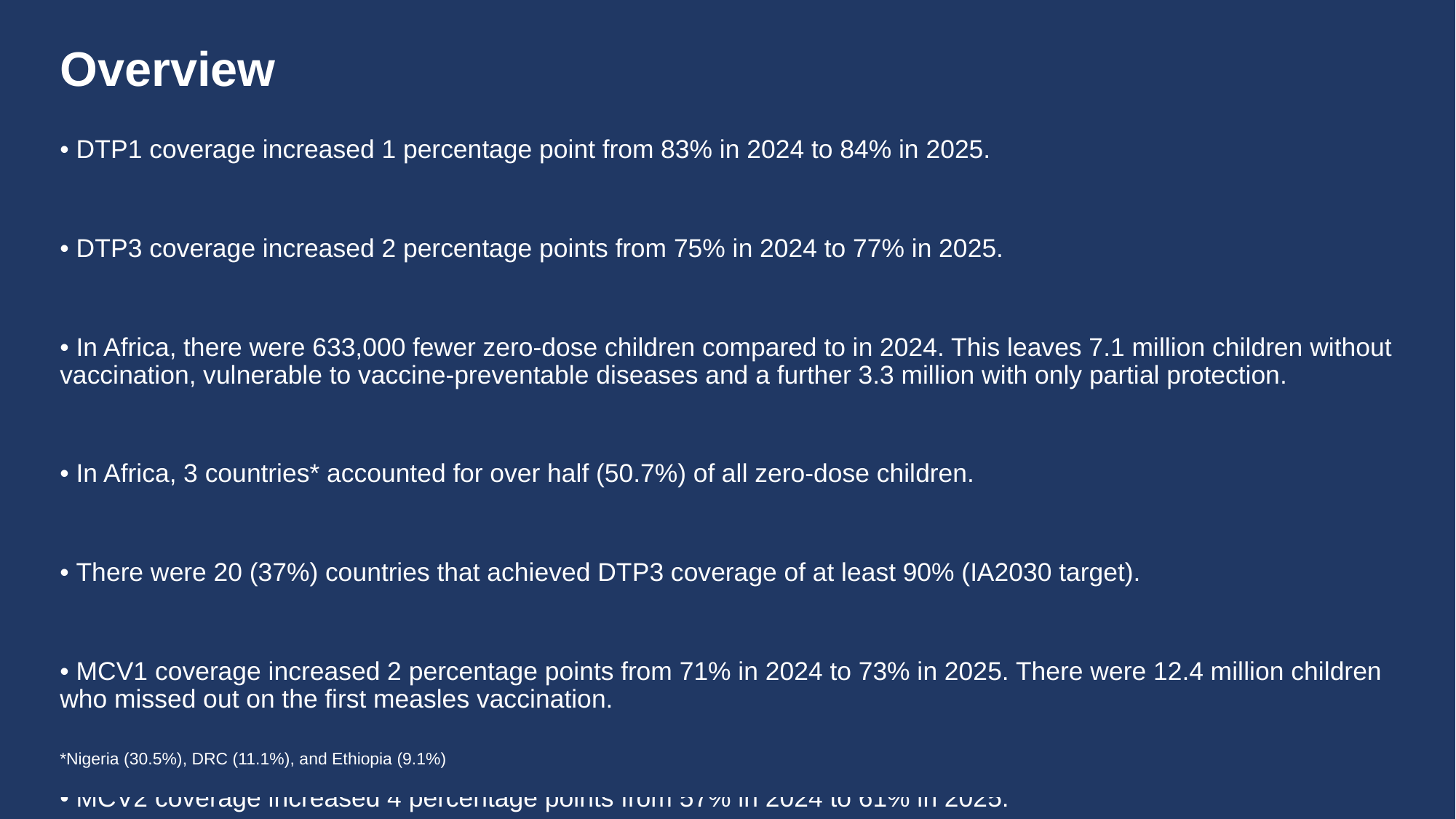

# Overview
• DTP1 coverage increased 1 percentage point from 83% in 2024 to 84% in 2025.

• DTP3 coverage increased 2 percentage points from 75% in 2024 to 77% in 2025.

• In Africa, there were 633,000 fewer zero-dose children compared to in 2024. This leaves 7.1 million children without vaccination, vulnerable to vaccine-preventable diseases and a further 3.3 million with only partial protection.

• In Africa, 3 countries* accounted for over half (50.7%) of all zero-dose children.

• There were 20 (37%) countries that achieved DTP3 coverage of at least 90% (IA2030 target).

• MCV1 coverage increased 2 percentage points from 71% in 2024 to 73% in 2025. There were 12.4 million children who missed out on the first measles vaccination.

• MCV2 coverage increased 4 percentage points from 57% in 2024 to 61% in 2025.

• Last dose coverage of HPV vaccination (HPVc) among girls increased from 39% to 46% in 2025.
*Nigeria (30.5%), DRC (11.1%), and Ethiopia (9.1%)